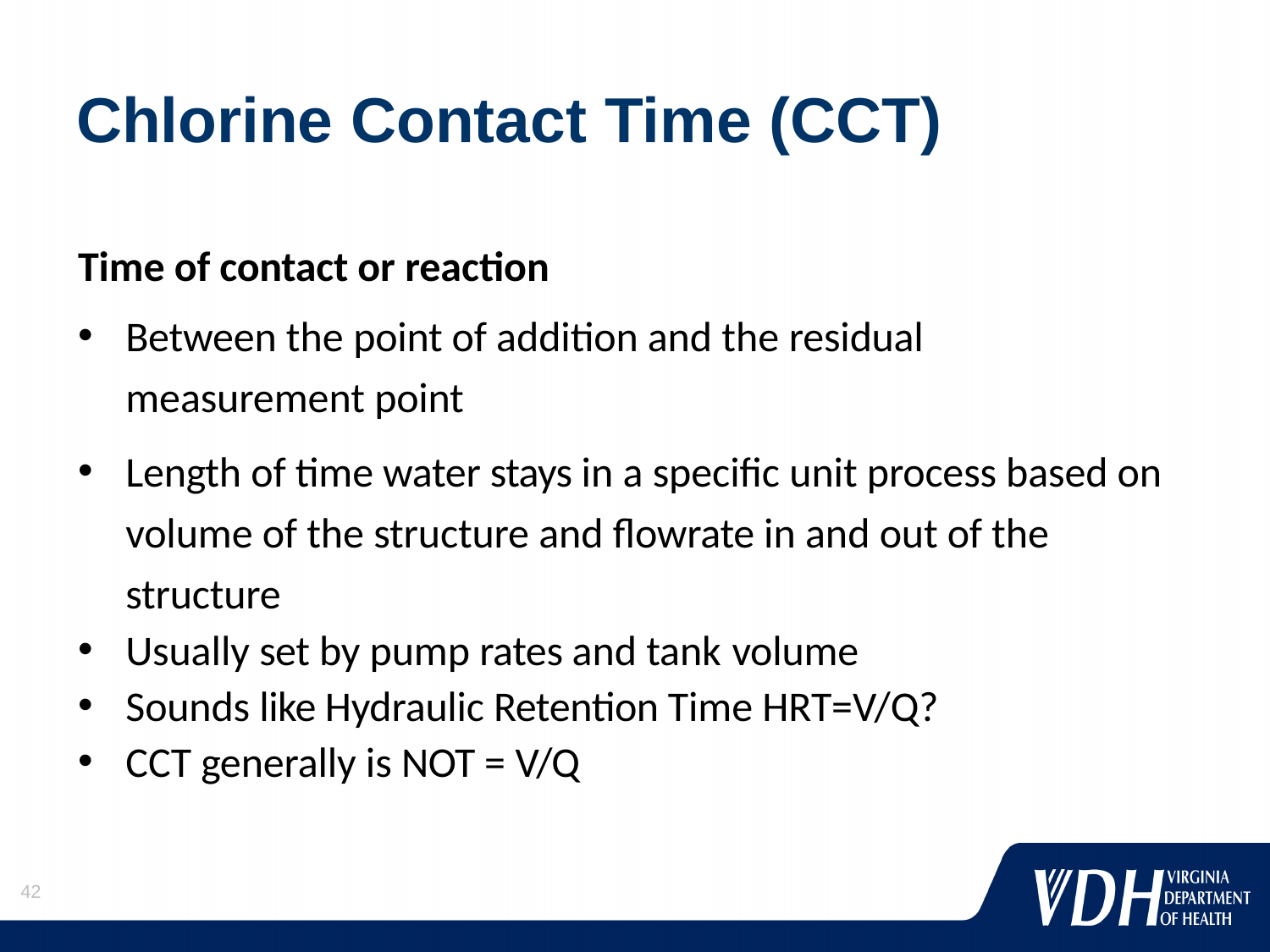

# Chlorine Contact Time (CCT)
Time of contact or reaction
Between the point of addition and the residual measurement point
Length of time water stays in a specific unit process based on volume of the structure and flowrate in and out of the structure
Usually set by pump rates and tank volume
Sounds like Hydraulic Retention Time HRT=V/Q?
CCT generally is NOT = V/Q

42